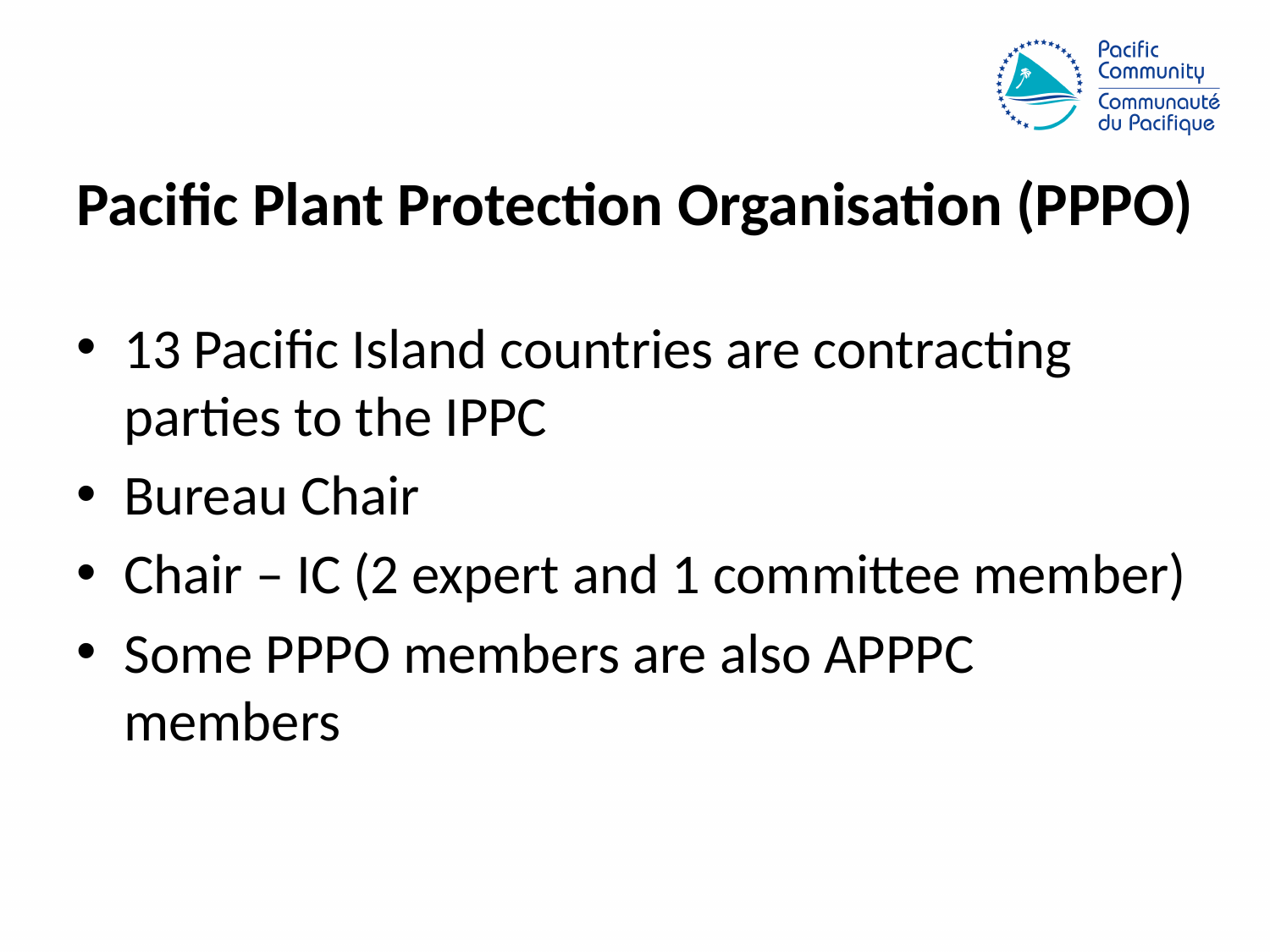

# Pacific Plant Protection Organisation (PPPO)
13 Pacific Island countries are contracting parties to the IPPC
Bureau Chair
Chair – IC (2 expert and 1 committee member)
Some PPPO members are also APPPC members